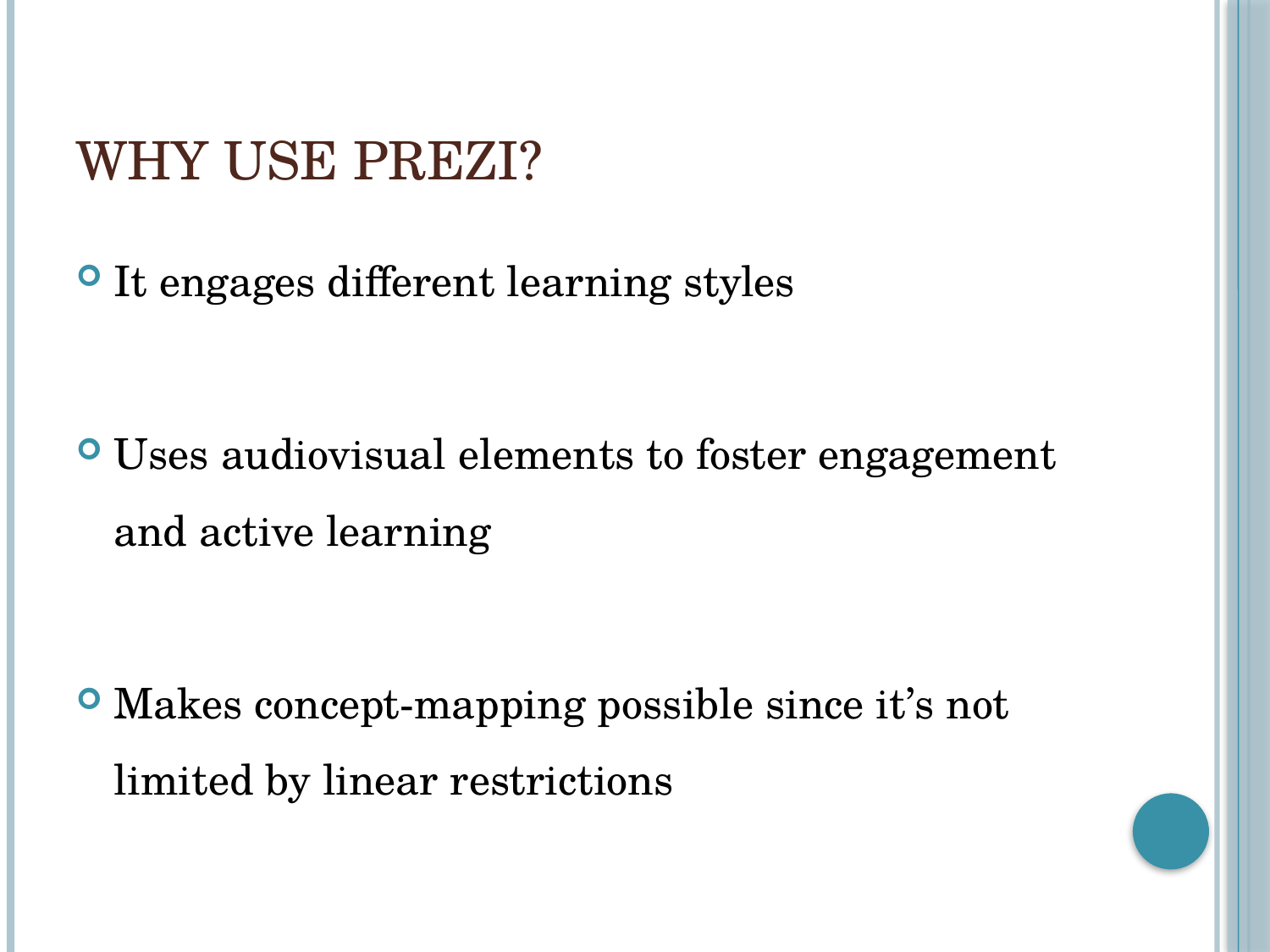

# Why Use Prezi?
It engages different learning styles

Uses audiovisual elements to foster engagement and active learning

Makes concept-mapping possible since it’s not limited by linear restrictions